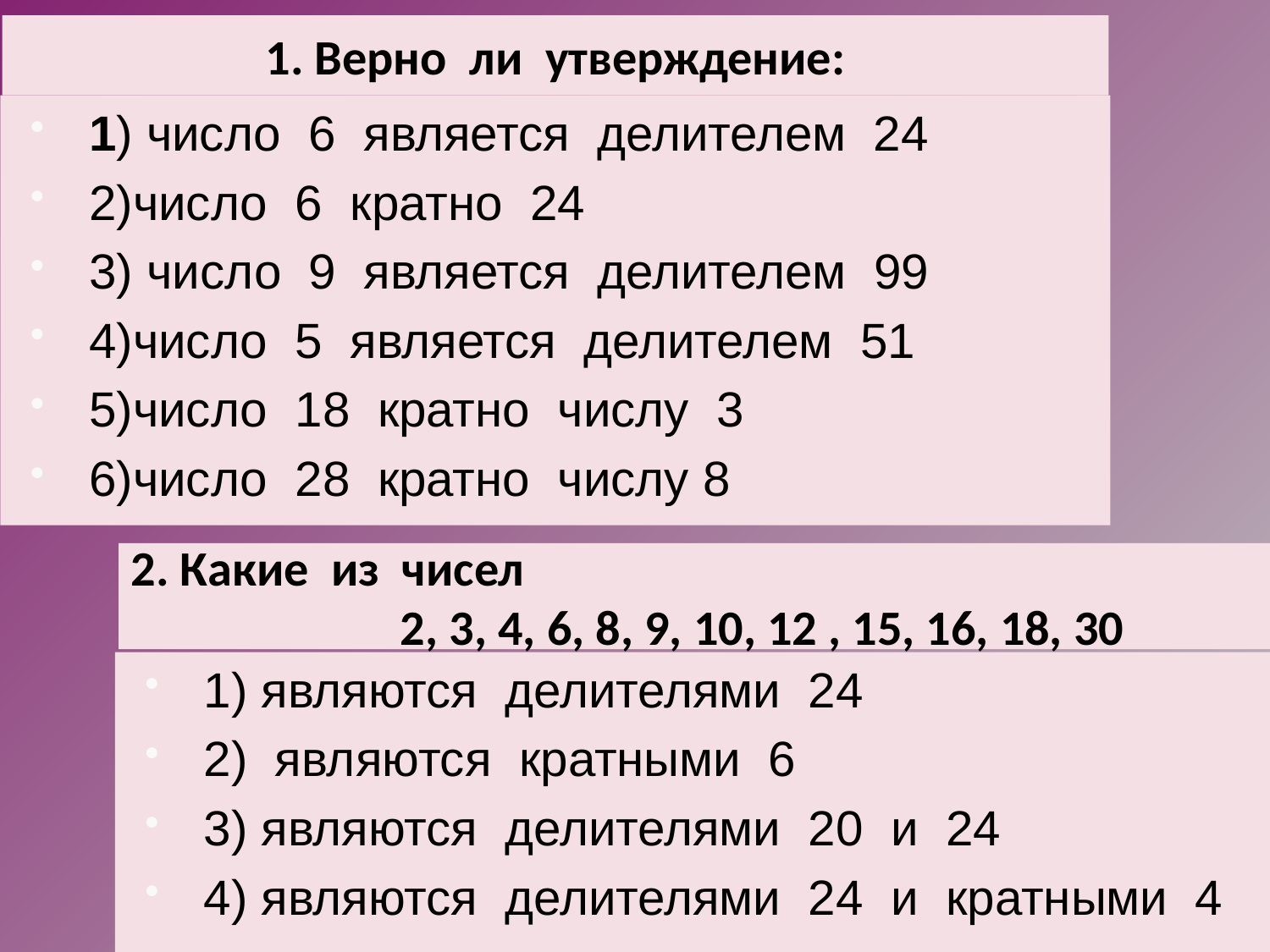

# 1. Верно  ли  утверждение:
1) число  6  является  делителем  24
2)число  6  кратно  24
3) число  9  является  делителем  99
4)число  5  является  делителем  51
5)число  18  кратно  числу  3
6)число  28  кратно  числу 8

2. Какие  из  чисел
                        2, 3, 4, 6, 8, 9, 10, 12 , 15, 16, 18, 30

1) являются  делителями  24
2)  являются  кратными  6
3) являются  делителями  20  и  24
4) являются  делителями  24  и  кратными  4